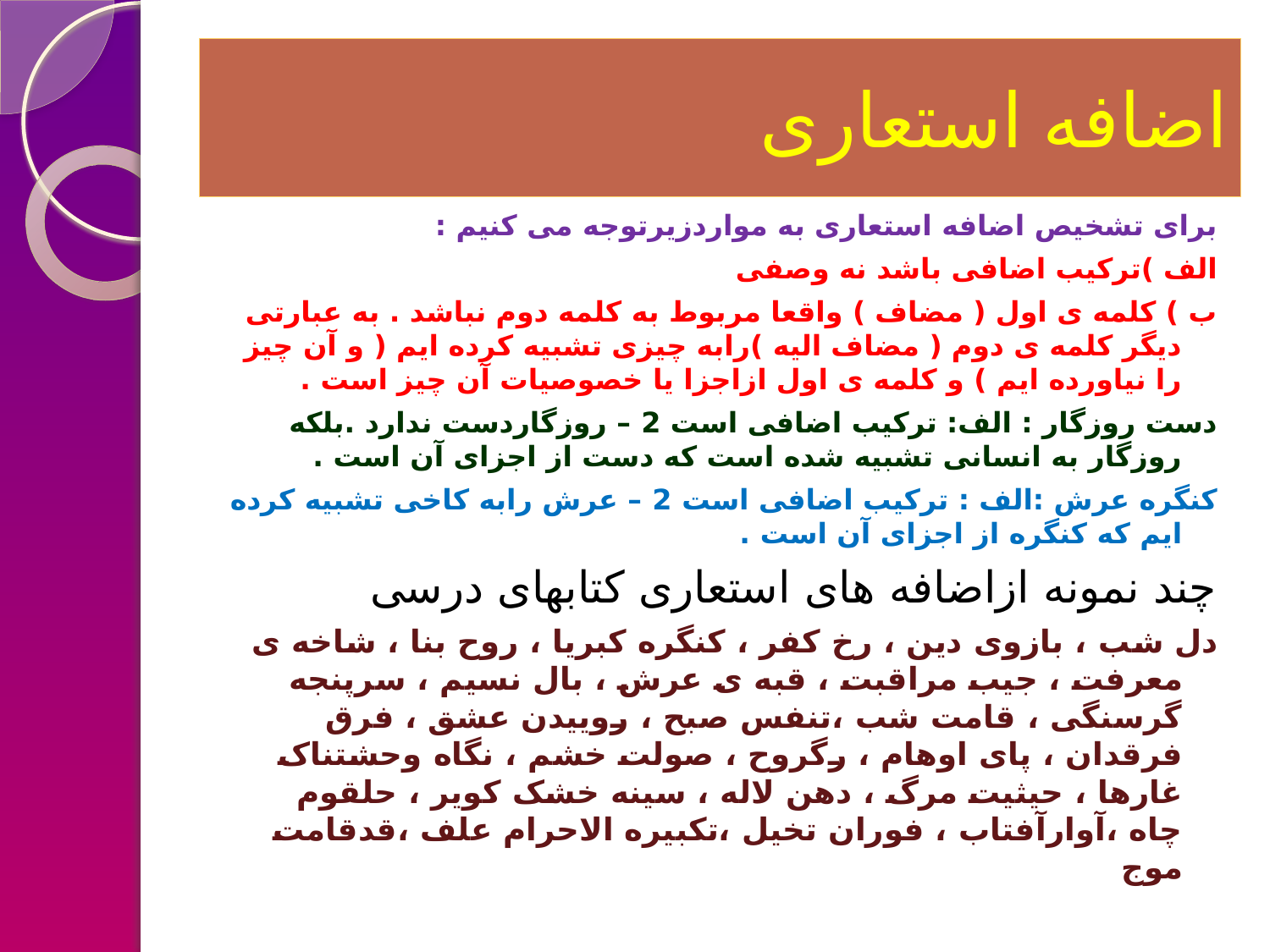

# اضافه استعاری
برای تشخیص اضافه استعاری به مواردزیرتوجه می کنیم :
الف )ترکیب اضافی باشد نه وصفی
ب ) کلمه ی اول ( مضاف ) واقعا مربوط به کلمه دوم نباشد . به عبارتی دیگر کلمه ی دوم ( مضاف الیه )رابه چیزی تشبیه کرده ایم ( و آن چیز را نیاورده ایم ) و کلمه ی اول ازاجزا یا خصوصیات آن چیز است .
دست روزگار : الف: ترکیب اضافی است 2 – روزگاردست ندارد .بلکه روزگار به انسانی تشبیه شده است که دست از اجزای آن است .
کنگره عرش :الف : ترکیب اضافی است 2 – عرش رابه کاخی تشبیه کرده ایم که کنگره از اجزای آن است .
چند نمونه ازاضافه های استعاری کتابهای درسی
دل شب ، بازوی دین ، رخ کفر ، کنگره کبریا ، روح بنا ، شاخه ی معرفت ، جیب مراقبت ، قبه ی عرش ، بال نسیم ، سرپنجه گرسنگی ، قامت شب ،تنفس صبح ، روییدن عشق ، فرق فرقدان ، پای اوهام ، رگروح ، صولت خشم ، نگاه وحشتناک غارها ، حیثیت مرگ ، دهن لاله ، سینه خشک کویر ، حلقوم چاه ،آوارآفتاب ، فوران تخیل ،تکبیره الاحرام علف ،قدقامت موج